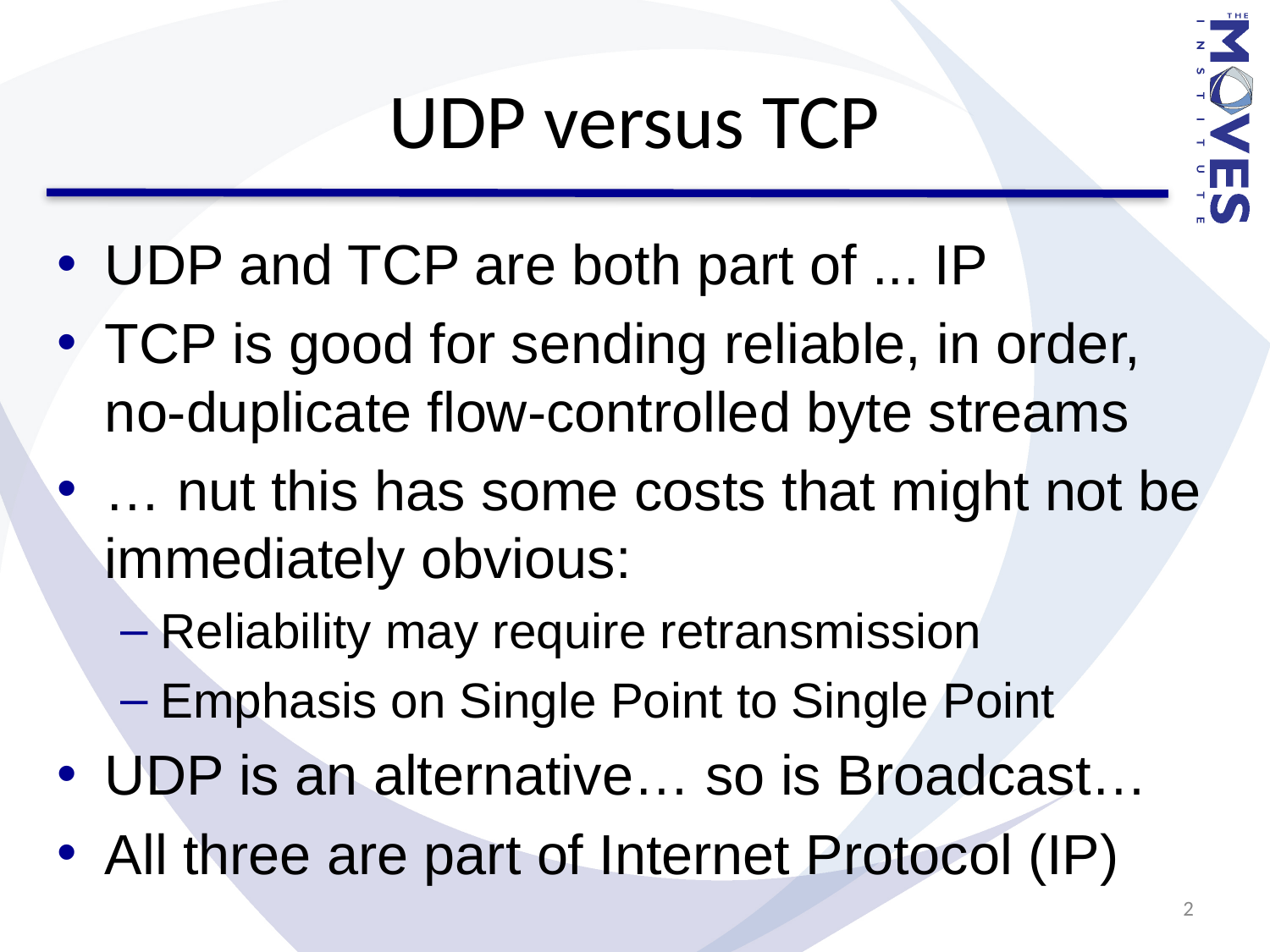

# UDP versus TCP
UDP and TCP are both part of ... IP
TCP is good for sending reliable, in order, no-duplicate flow-controlled byte streams
… nut this has some costs that might not be immediately obvious:
Reliability may require retransmission
Emphasis on Single Point to Single Point
UDP is an alternative… so is Broadcast…
All three are part of Internet Protocol (IP)
2